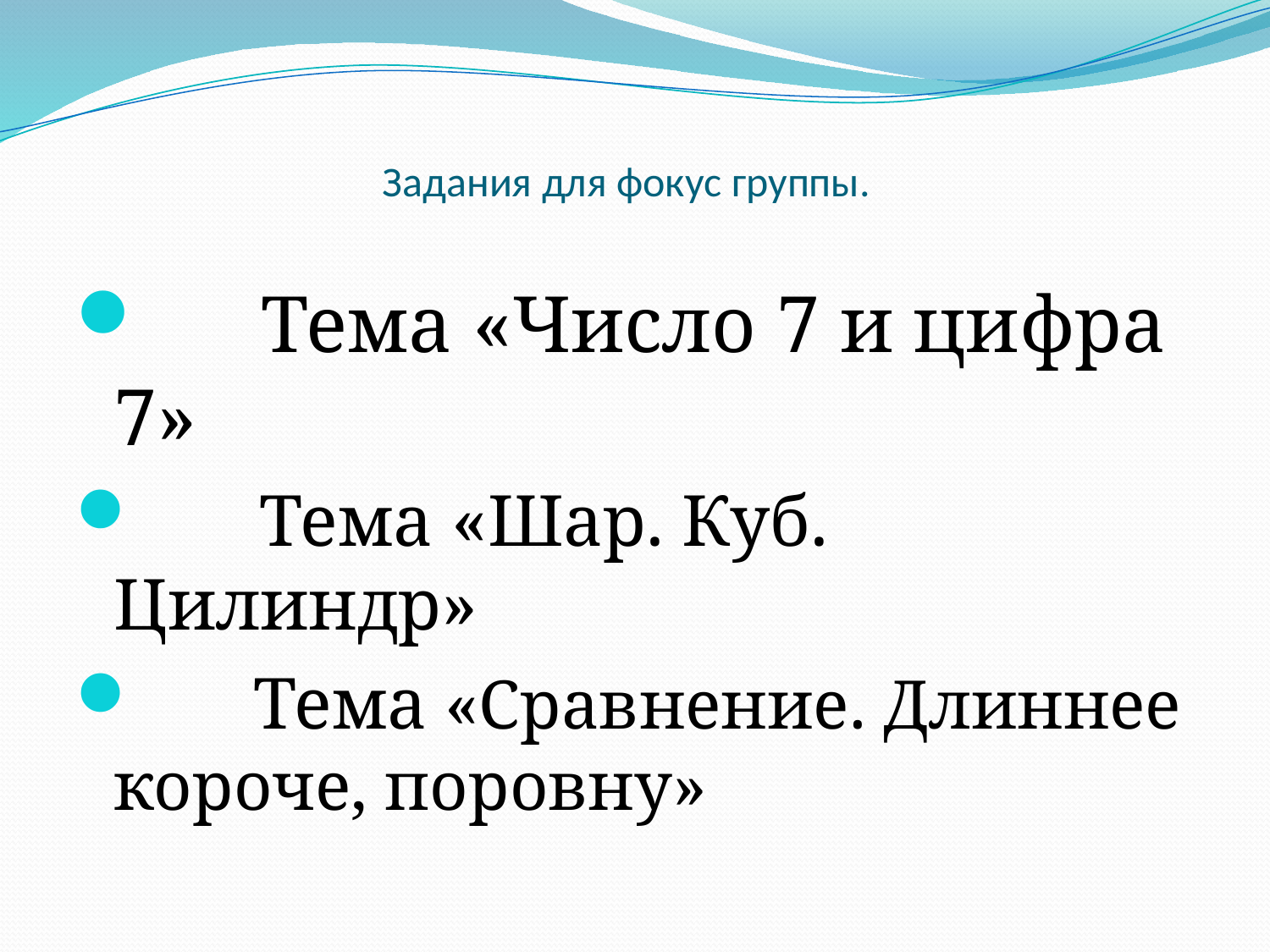

# Задания для фокус группы.
	 Тема «Число 7 и цифра 7»
	 Тема «Шар. Куб. Цилиндр»
      Тема «Сравнение. Длиннее короче, поровну»